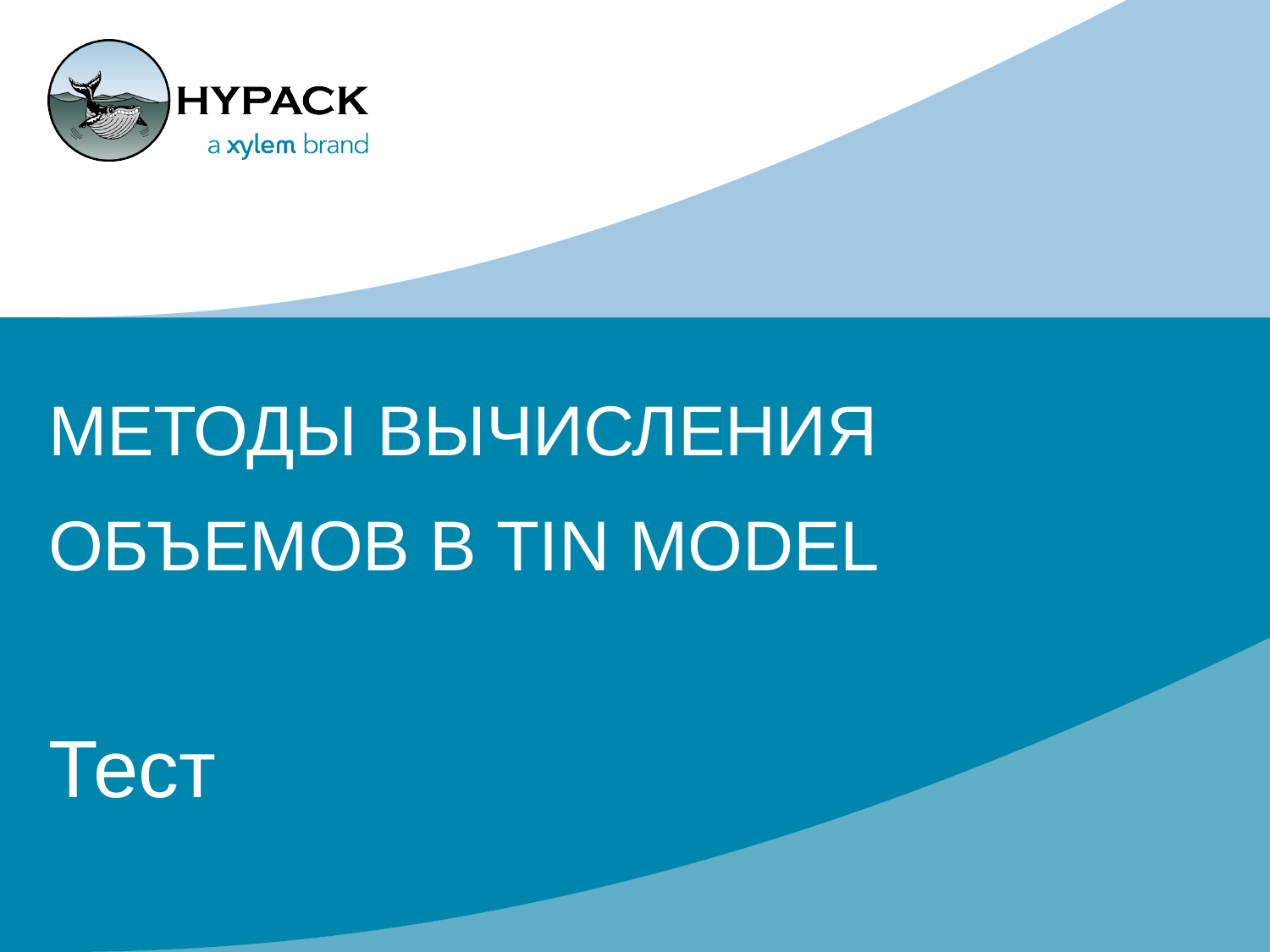

# МЕТОДЫ ВЫЧИСЛЕНИЯ ОБЪЕМОВ В TIN MODEL Тест